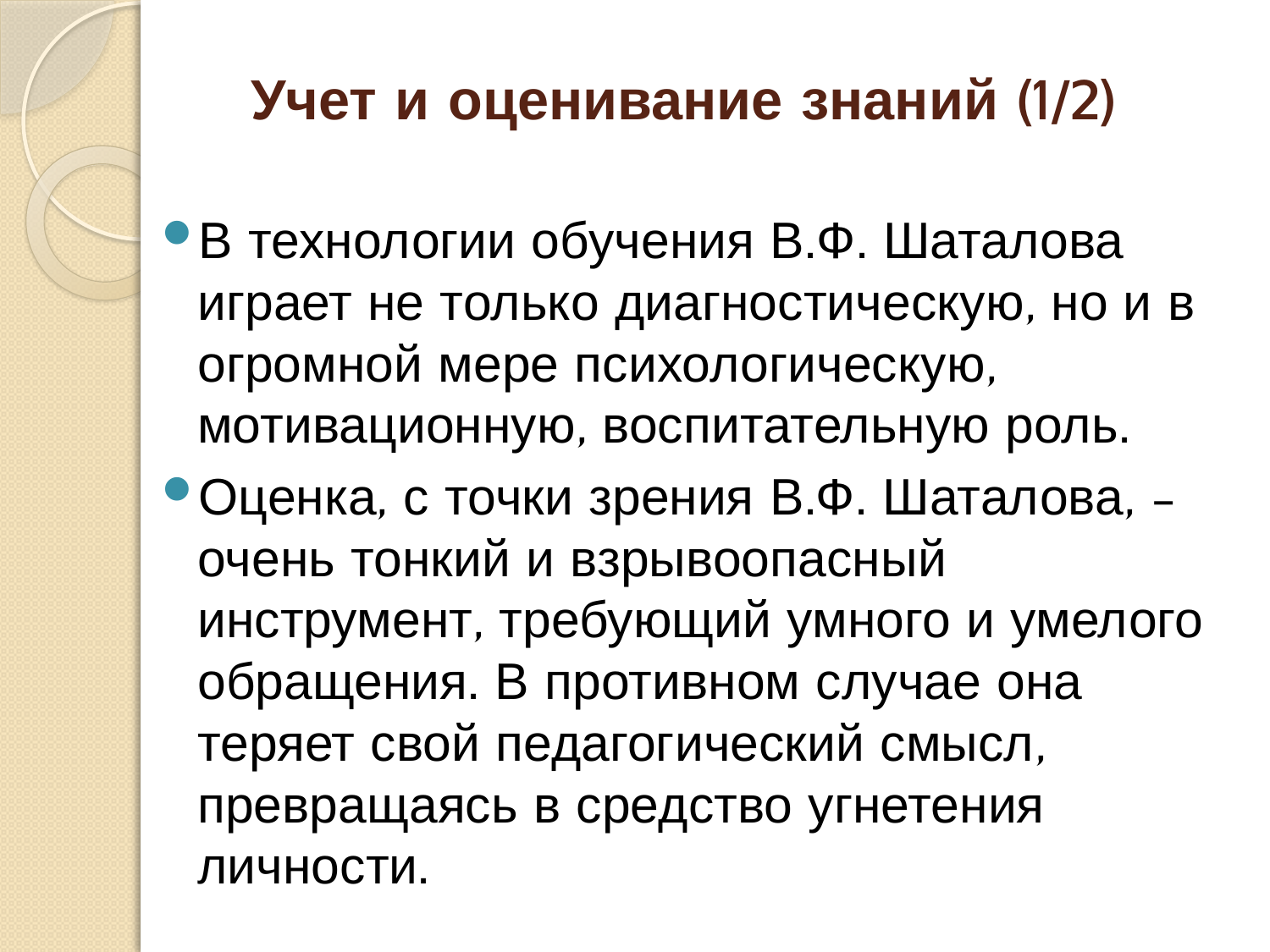

# Учет и оценивание знаний (1/2)
В технологии обучения В.Ф. Шаталова играет не только диагностическую, но и в огромной мере психологическую, мотивационную, воспитательную роль.
Оценка, с точки зрения В.Ф. Шаталова, – очень тонкий и взрывоопасный инструмент, требующий умного и умелого обращения. В противном случае она теряет свой педагогический смысл, превращаясь в средство угнетения личности.